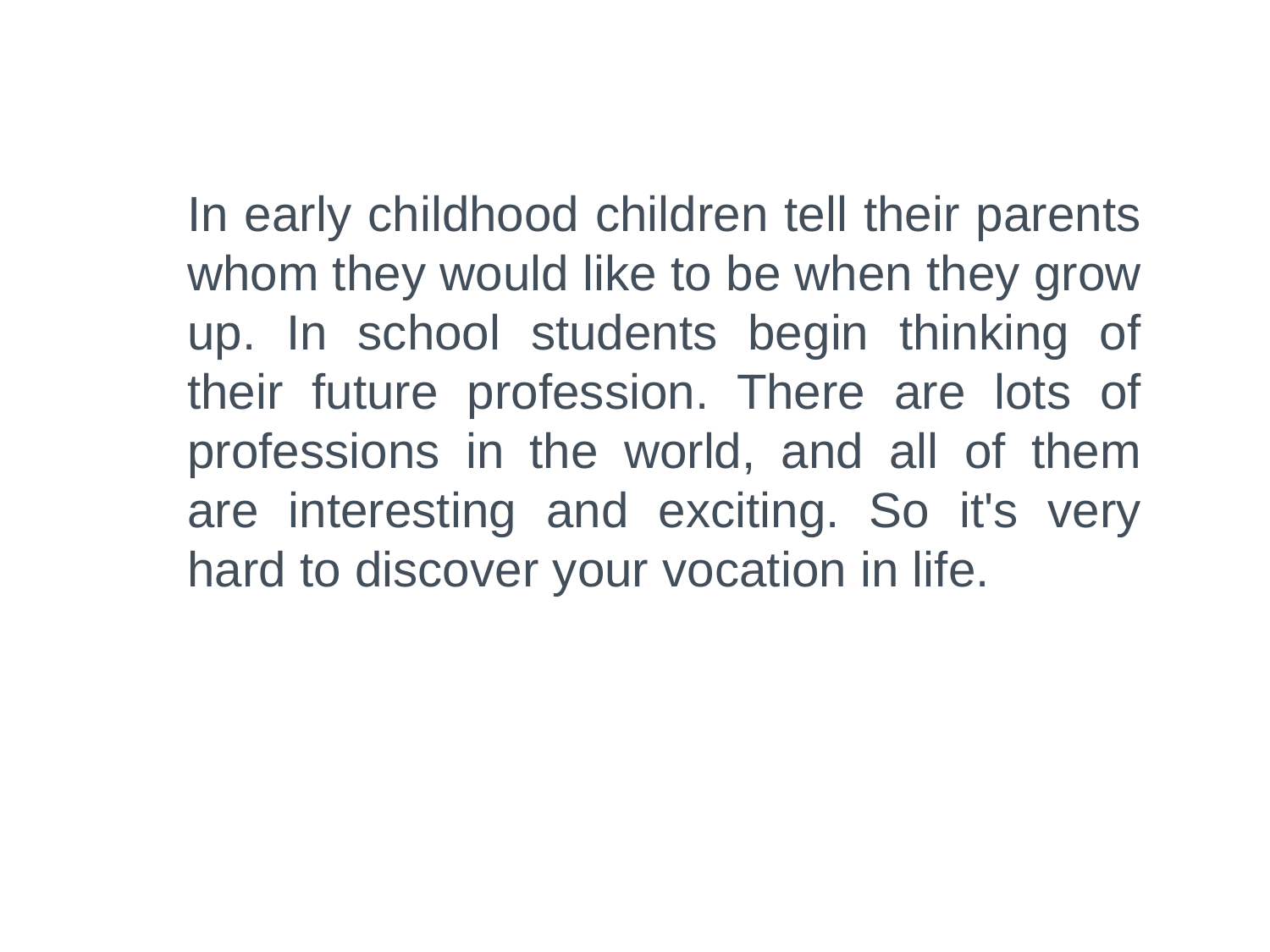

In early childhood children tell their parents whom they would like to be when they grow up. In school students begin thinking of their future profession. There are lots of professions in the world, and all of them are interesting and exciting. So it's very hard to discover your vocation in life.